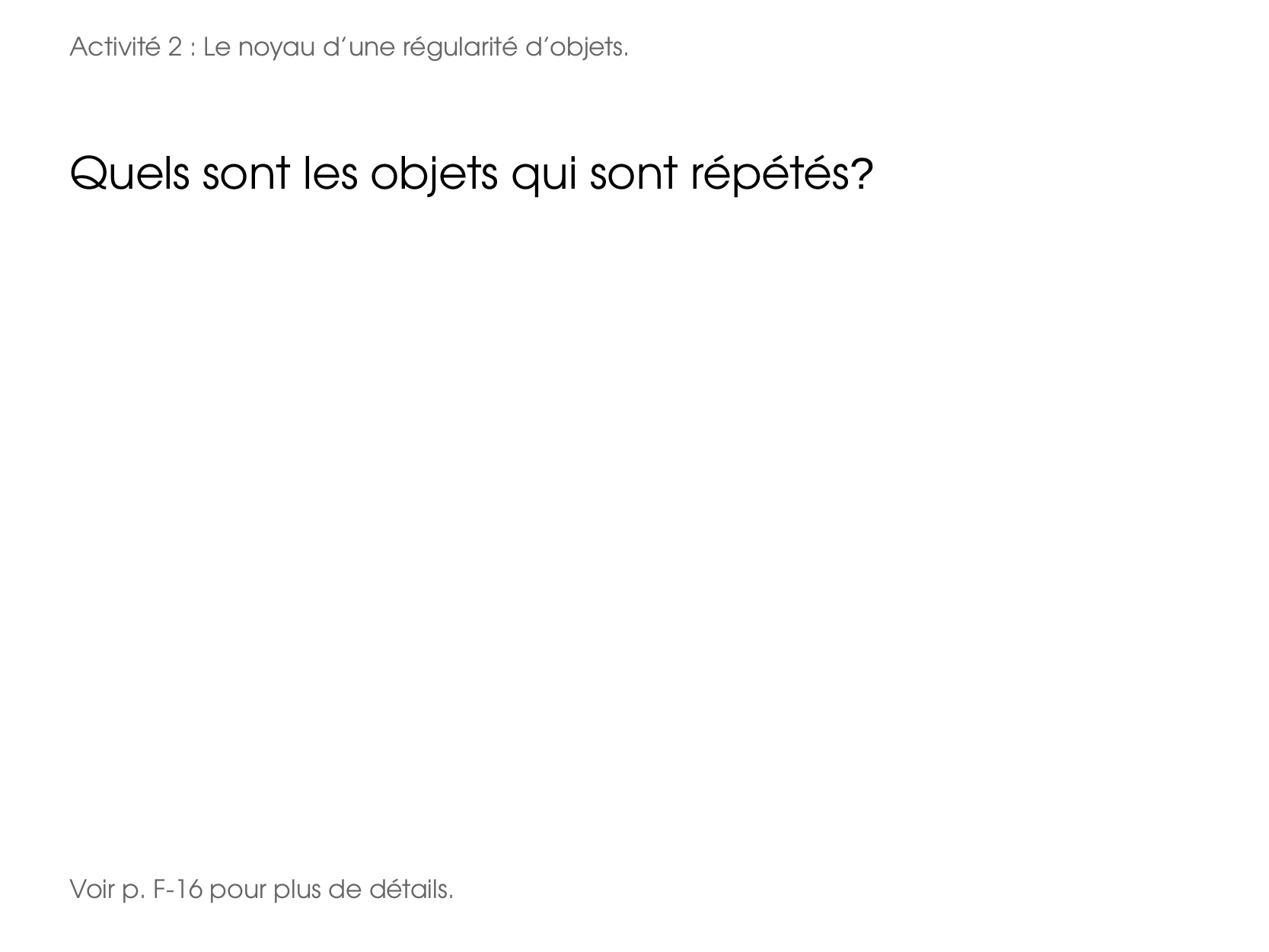

Activité 2 : Le noyau d’une régularité d’objets.
Quels sont les objets qui sont répétés?
Voir p. F-16 pour plus de détails.